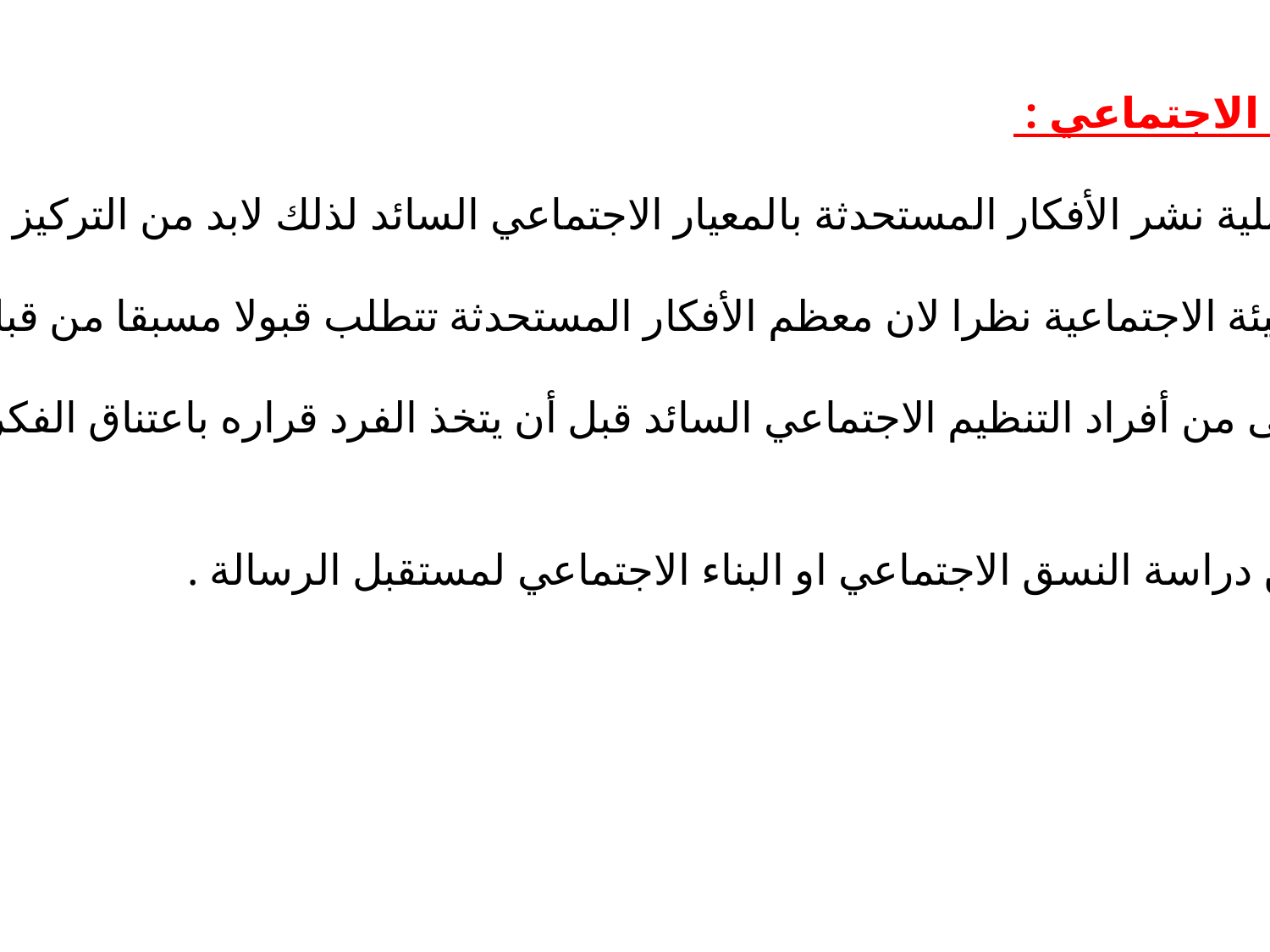

النسق الاجتماعي :

تتأثر عملية نشر الأفكار المستحدثة بالمعيار الاجتماعي السائد لذلك لابد من التركيز

على البيئة الاجتماعية نظرا لان معظم الأفكار المستحدثة تتطلب قبولا مسبقا من قبل الغالبية

 العظمى من أفراد التنظيم الاجتماعي السائد قبل أن يتخذ الفرد قراره باعتناق الفكرة الجديدة

لا بد من دراسة النسق الاجتماعي او البناء الاجتماعي لمستقبل الرسالة .